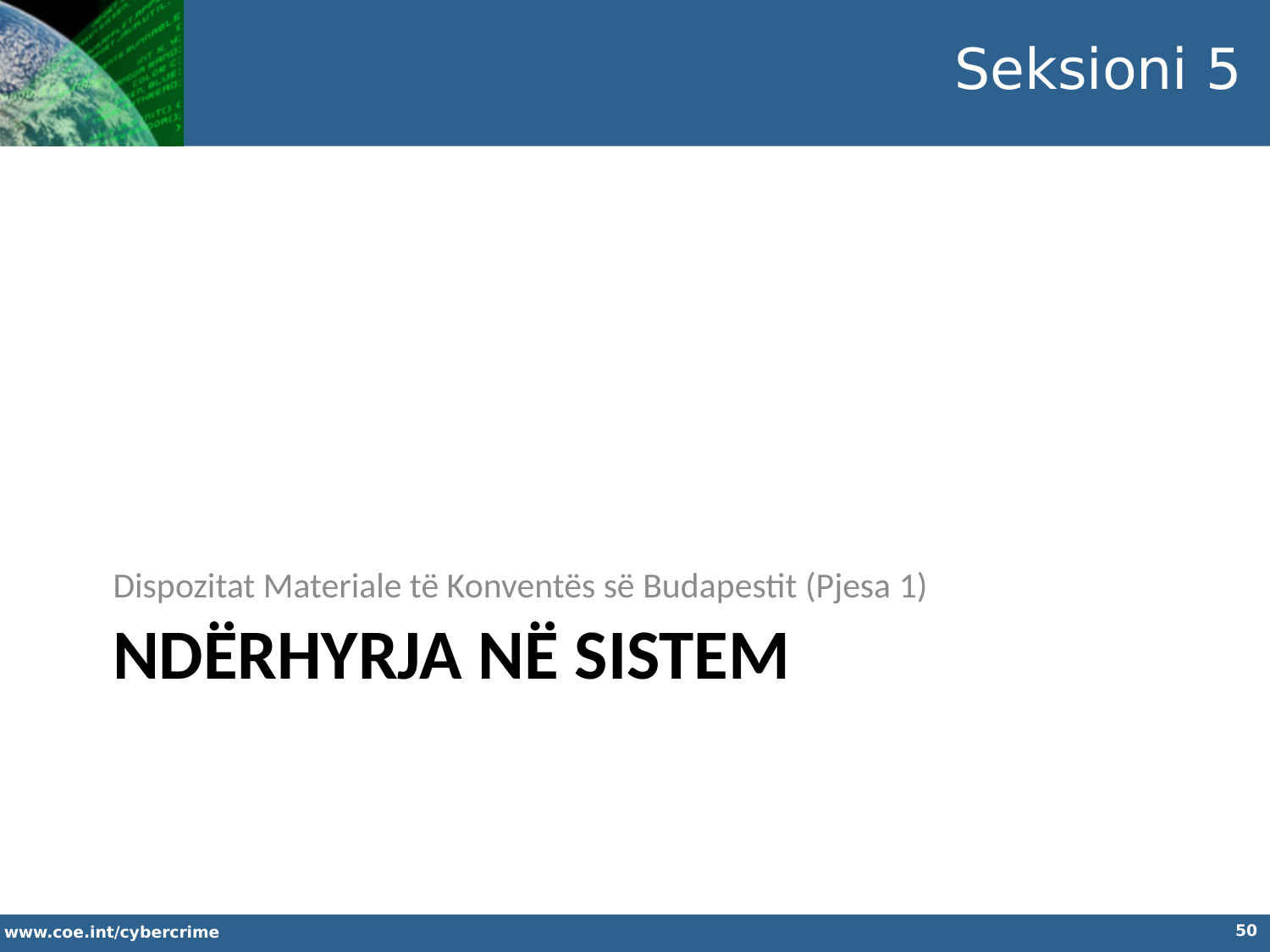

Seksioni 5
Dispozitat Materiale të Konventës së Budapestit (Pjesa 1)
# Ndërhyrja në sistem